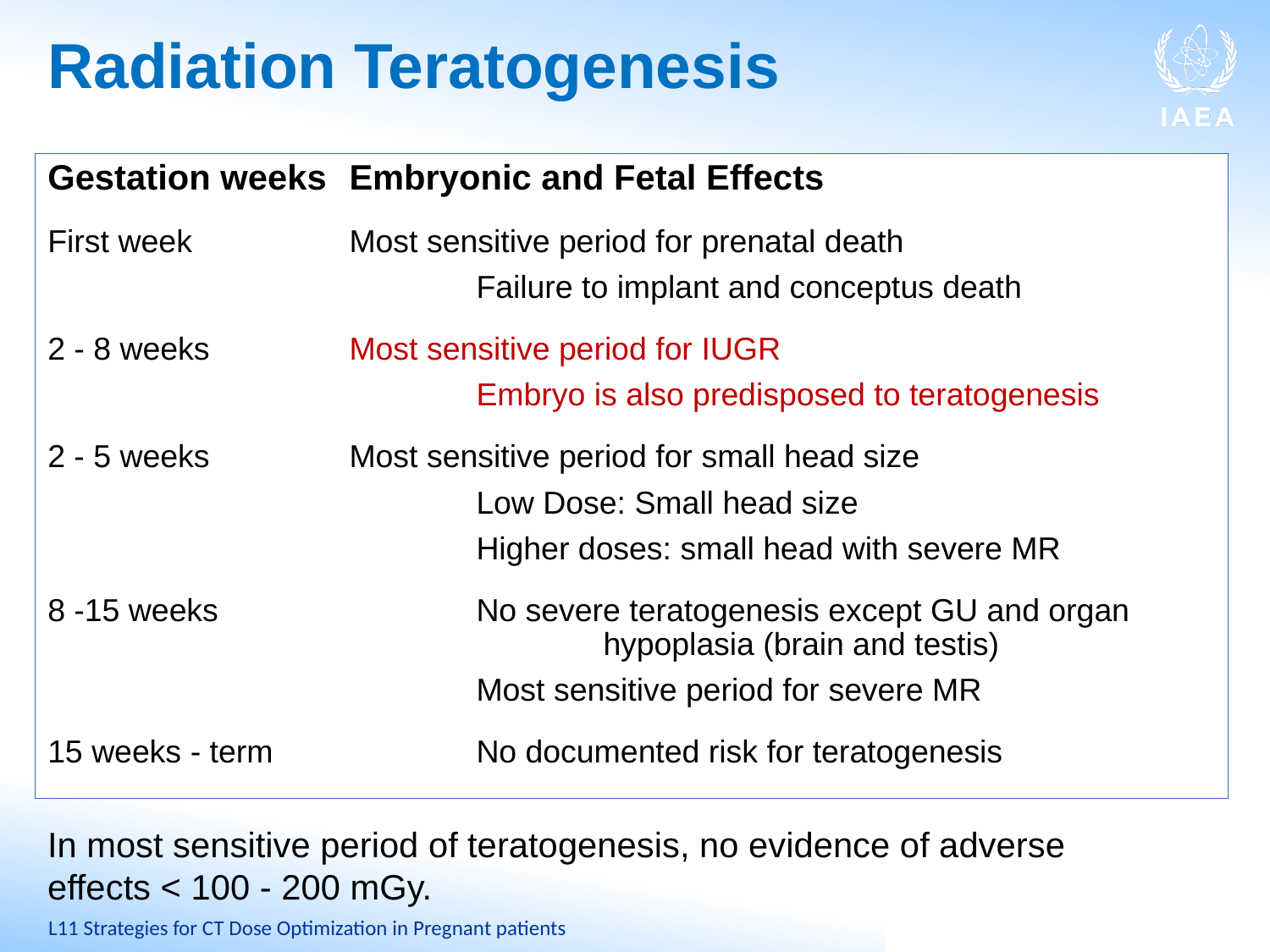

# Radiation Teratogenesis
Gestation weeks 	Embryonic and Fetal Effects
First week 		Most sensitive period for prenatal death
				Failure to implant and conceptus death
2 - 8 weeks 		Most sensitive period for IUGR
				Embryo is also predisposed to teratogenesis
2 - 5 weeks 		Most sensitive period for small head size
				Low Dose: Small head size
				Higher doses: small head with severe MR
8 -15 weeks 		No severe teratogenesis except GU and organ 				hypoplasia (brain and testis)
				Most sensitive period for severe MR
15 weeks - term 		No documented risk for teratogenesis
In most sensitive period of teratogenesis, no evidence of adverse effects < 100 - 200 mGy.